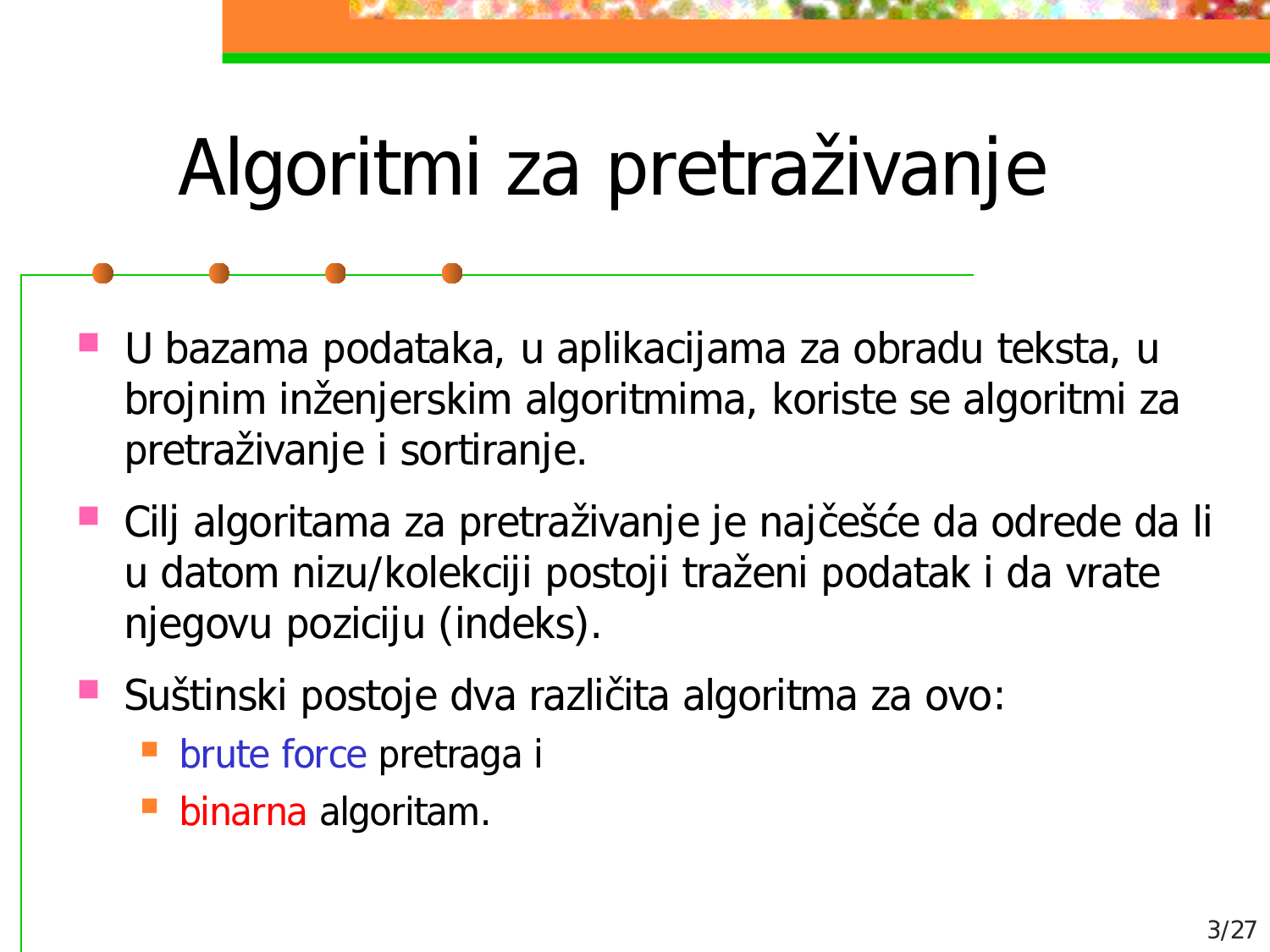

# Algoritmi za pretraživanje
U bazama podataka, u aplikacijama za obradu teksta, u brojnim inženjerskim algoritmima, koriste se algoritmi za pretraživanje i sortiranje.
Cilj algoritama za pretraživanje je najčešće da odrede da li u datom nizu/kolekciji postoji traženi podatak i da vrate njegovu poziciju (indeks).
Suštinski postoje dva različita algoritma za ovo:
brute force pretraga i
binarna algoritam.
3/27